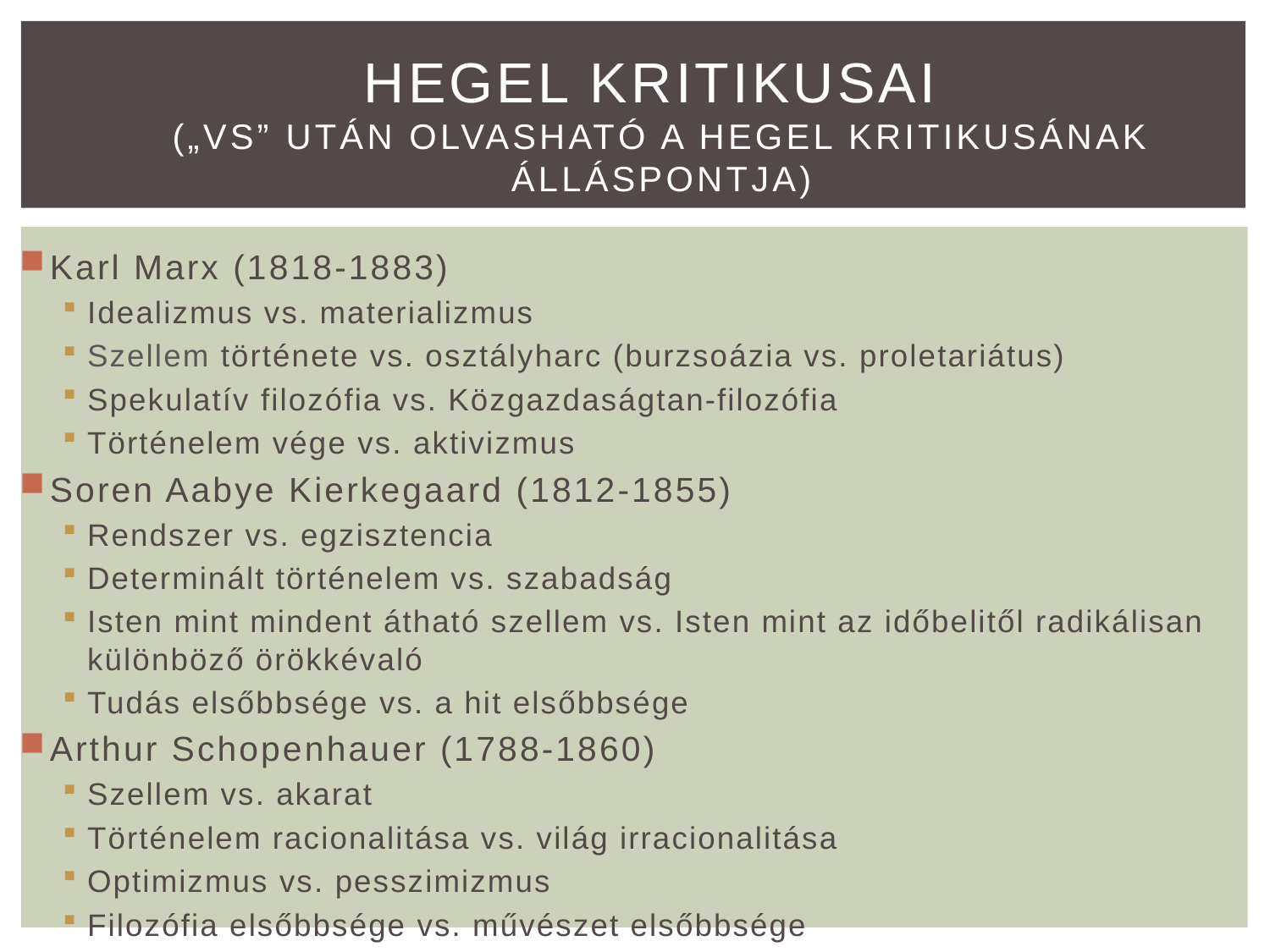

# Hegel kritikusai („vs” után olvasható a hegel kritikusának álláspontja)
Karl Marx (1818-1883)
Idealizmus vs. materializmus
Szellem története vs. osztályharc (burzsoázia vs. proletariátus)
Spekulatív filozófia vs. Közgazdaságtan-filozófia
Történelem vége vs. aktivizmus
Soren Aabye Kierkegaard (1812-1855)
Rendszer vs. egzisztencia
Determinált történelem vs. szabadság
Isten mint mindent átható szellem vs. Isten mint az időbelitől radikálisan különböző örökkévaló
Tudás elsőbbsége vs. a hit elsőbbsége
Arthur Schopenhauer (1788-1860)
Szellem vs. akarat
Történelem racionalitása vs. világ irracionalitása
Optimizmus vs. pesszimizmus
Filozófia elsőbbsége vs. művészet elsőbbsége